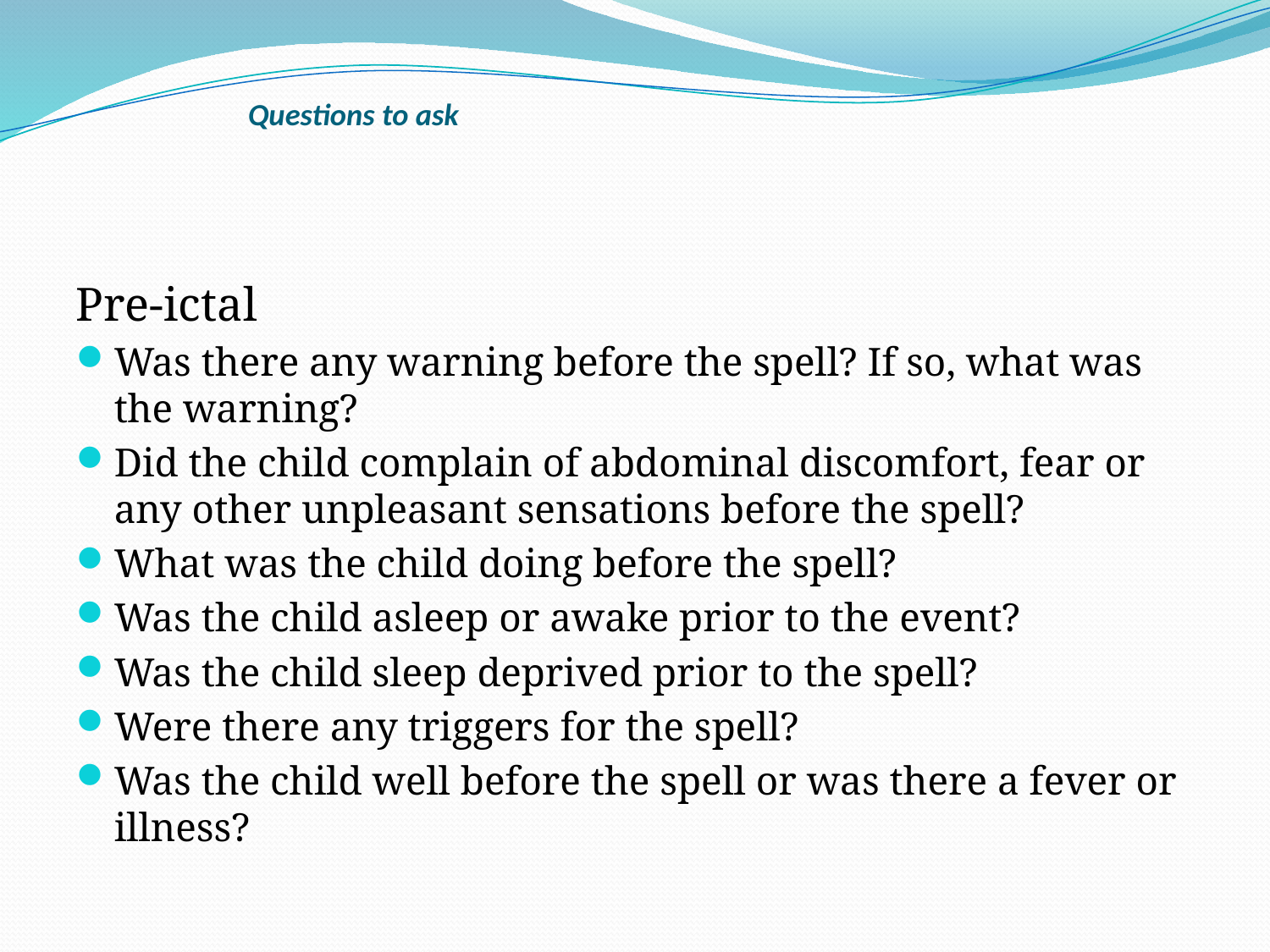

# Questions to ask
Pre-ictal
Was there any warning before the spell? If so, what was the warning?
Did the child complain of abdominal discomfort, fear or any other unpleasant sensations before the spell?
What was the child doing before the spell?
Was the child asleep or awake prior to the event?
Was the child sleep deprived prior to the spell?
Were there any triggers for the spell?
Was the child well before the spell or was there a fever or illness?